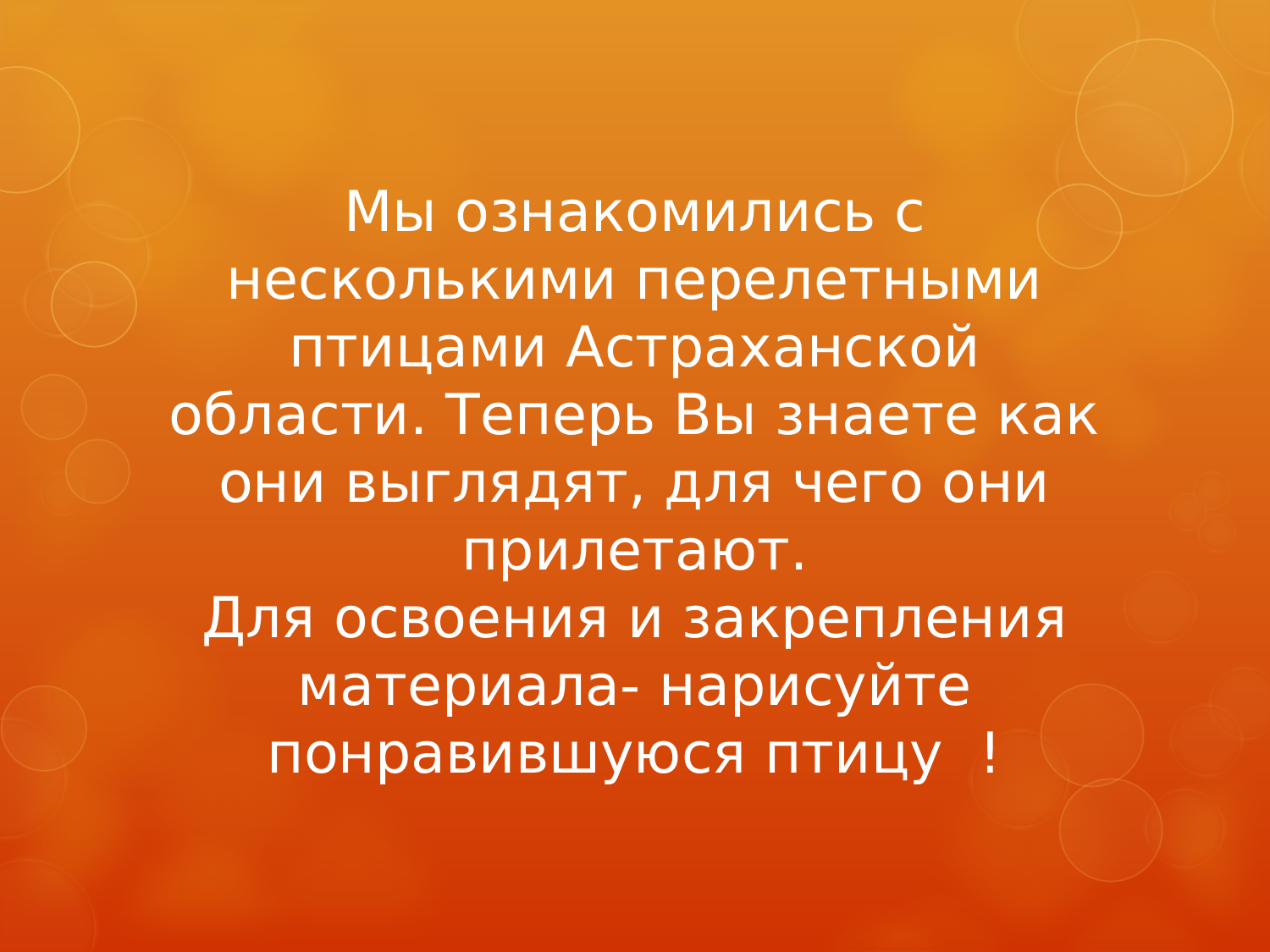

# Мы ознакомились с несколькими перелетными птицами Астраханской области. Теперь Вы знаете как они выглядят, для чего они прилетают. Для освоения и закрепления материала- нарисуйте понравившуюся птицу  !